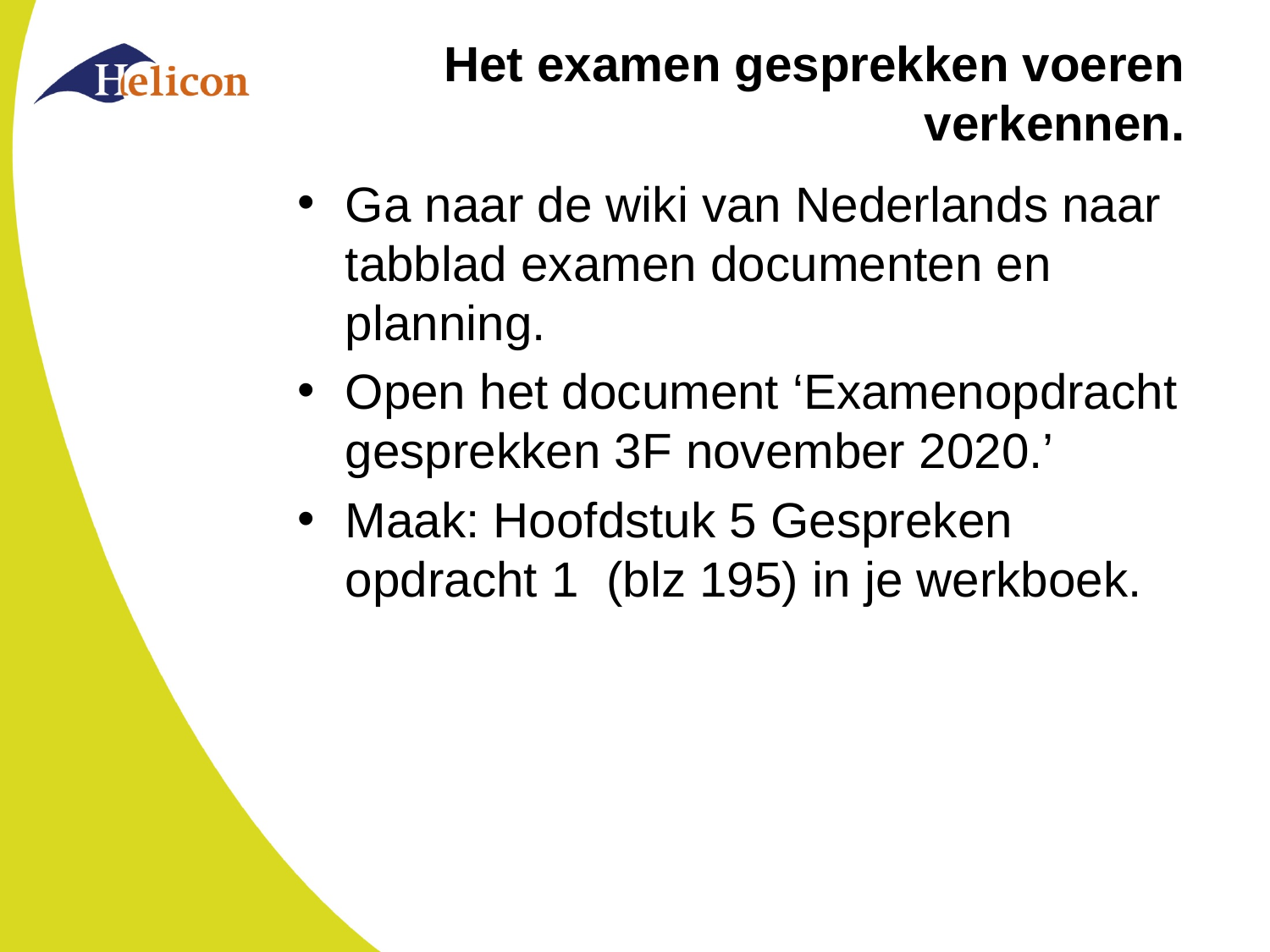

# Het examen gesprekken voeren verkennen.
Ga naar de wiki van Nederlands naar tabblad examen documenten en planning.
Open het document ‘Examenopdracht gesprekken 3F november 2020.’
Maak: Hoofdstuk 5 Gespreken opdracht 1  (blz 195) in je werkboek.